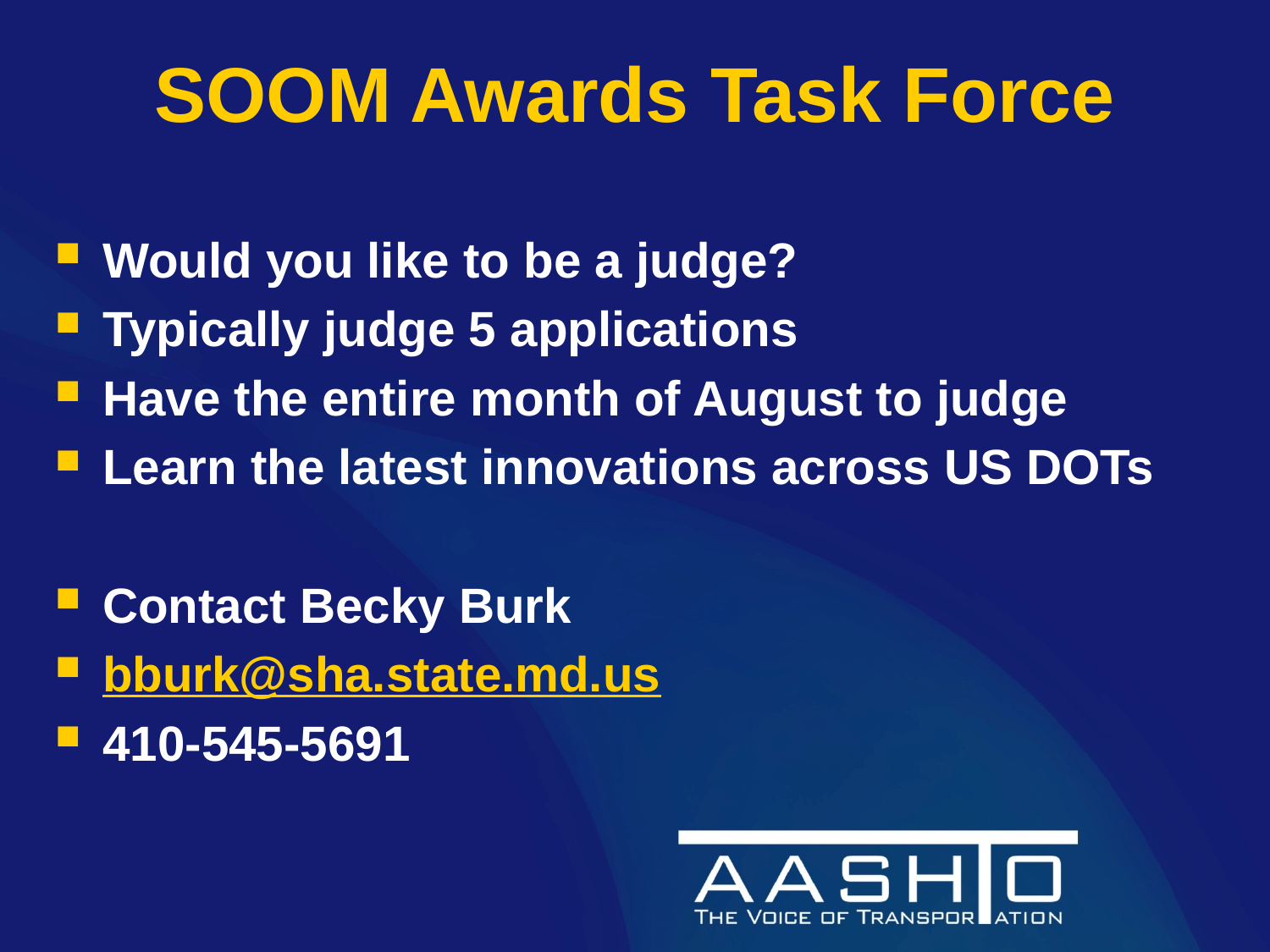

# SOOM Awards Task Force
Would you like to be a judge?
Typically judge 5 applications
Have the entire month of August to judge
Learn the latest innovations across US DOTs

Contact Becky Burk
bburk@sha.state.md.us
410-545-5691